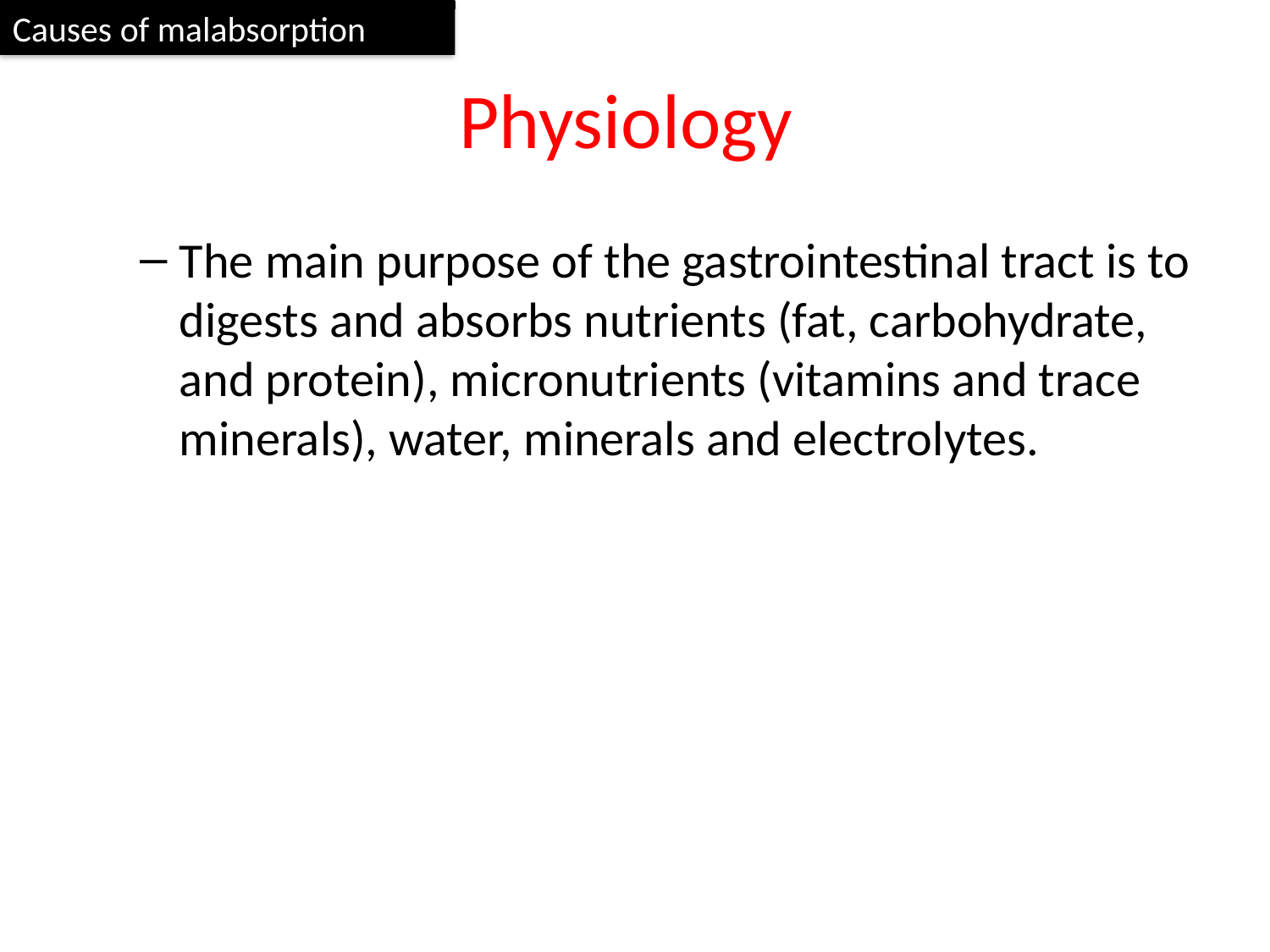

Causes of malabsorption

# Physiology
The main purpose of the gastrointestinal tract is to digests and absorbs nutrients (fat, carbohydrate, and protein), micronutrients (vitamins and trace minerals), water, minerals and electrolytes.